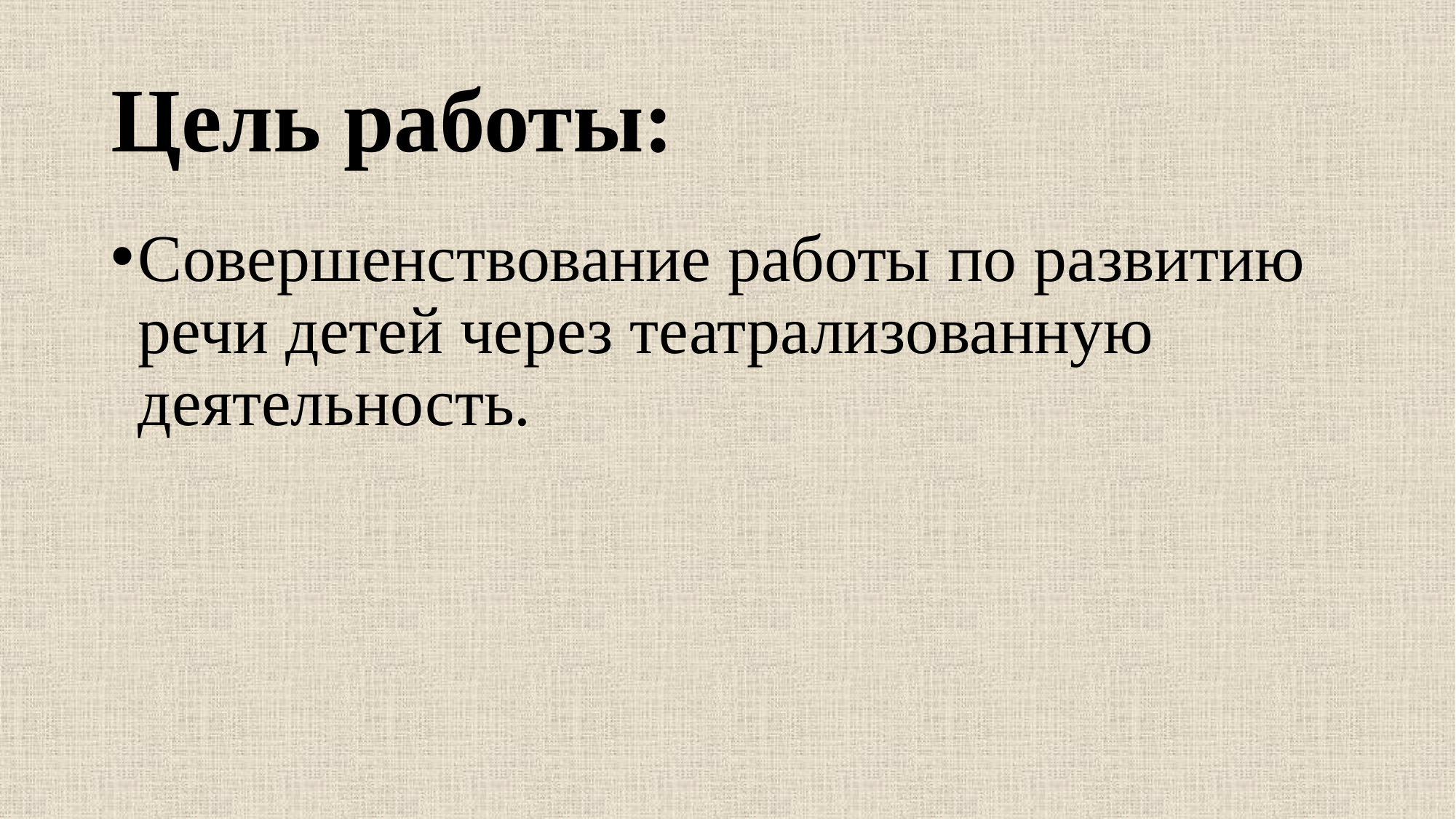

# Цель работы:
Совершенствование работы по развитию речи детей через театрализованную деятельность.